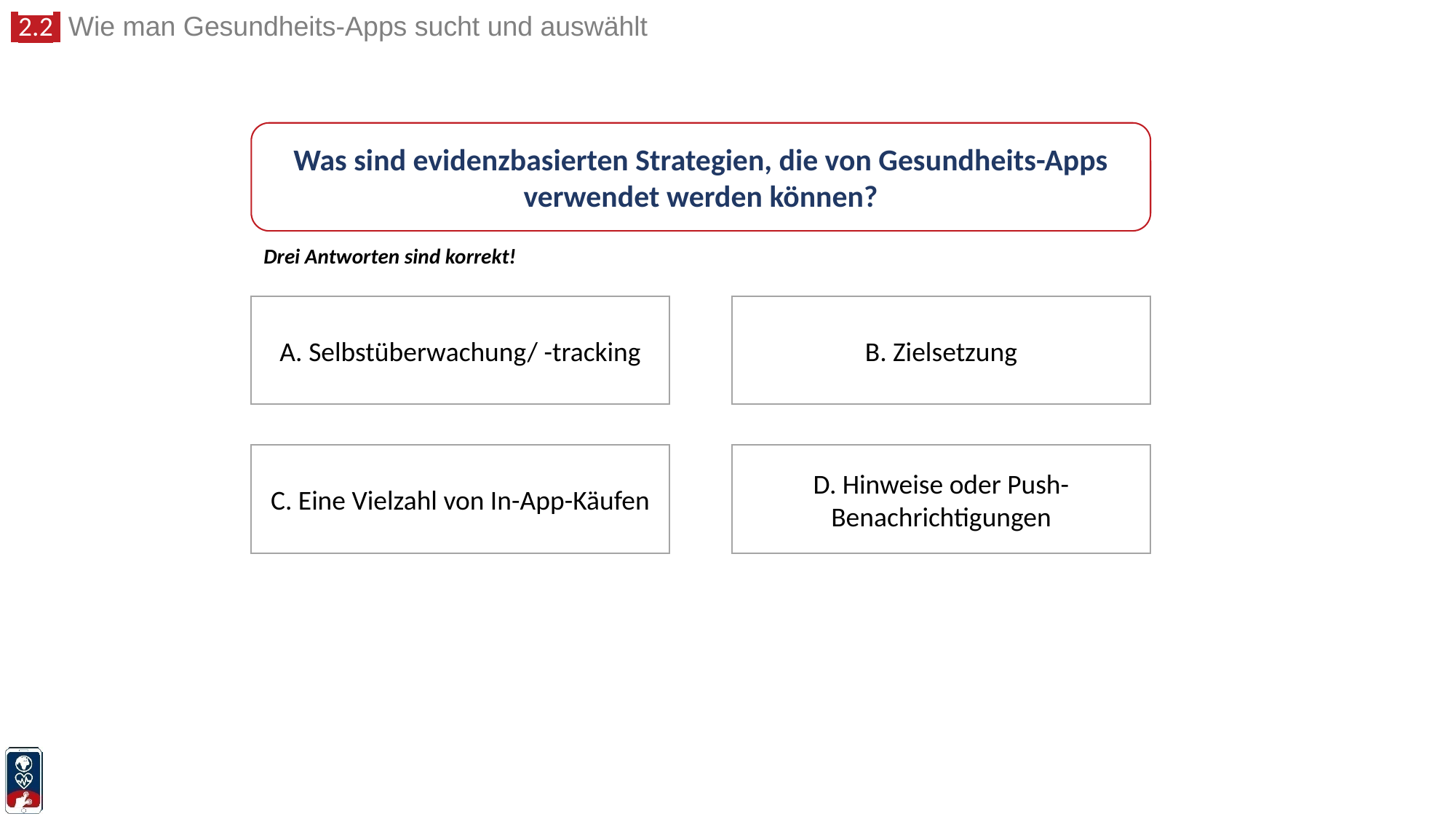

Was sind evidenzbasierten Strategien, die von Gesundheits-Apps verwendet werden können?
Drei Antworten sind korrekt!
A. Selbstüberwachung/ -tracking
B. Zielsetzung
D. Hinweise oder Push-Benachrichtigungen
C. Eine Vielzahl von In-App-Käufen